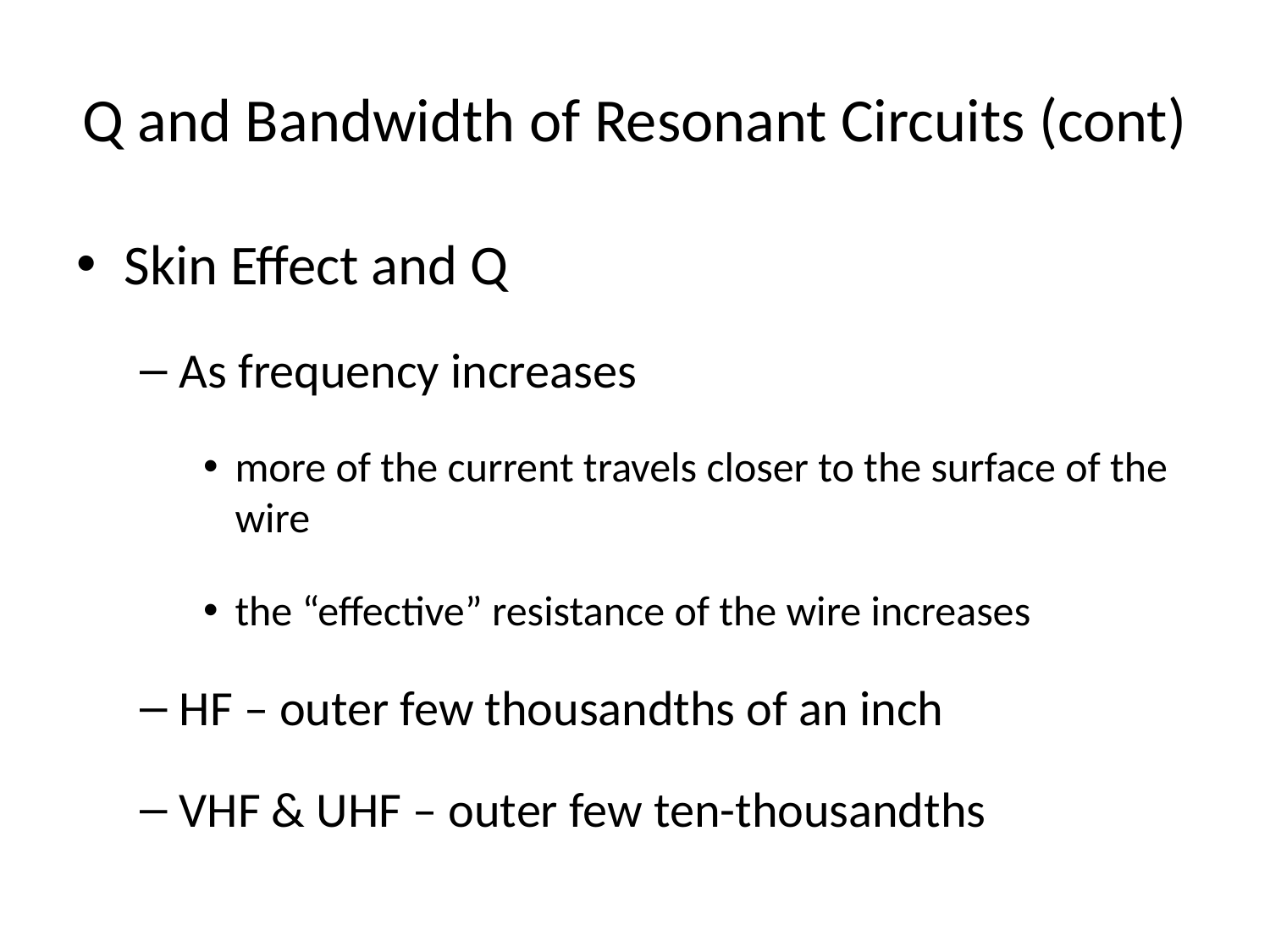

# Q and Bandwidth of Resonant Circuits (cont)
Skin Effect and Q
As frequency increases
more of the current travels closer to the surface of the wire
the “effective” resistance of the wire increases
HF – outer few thousandths of an inch
VHF & UHF – outer few ten-thousandths